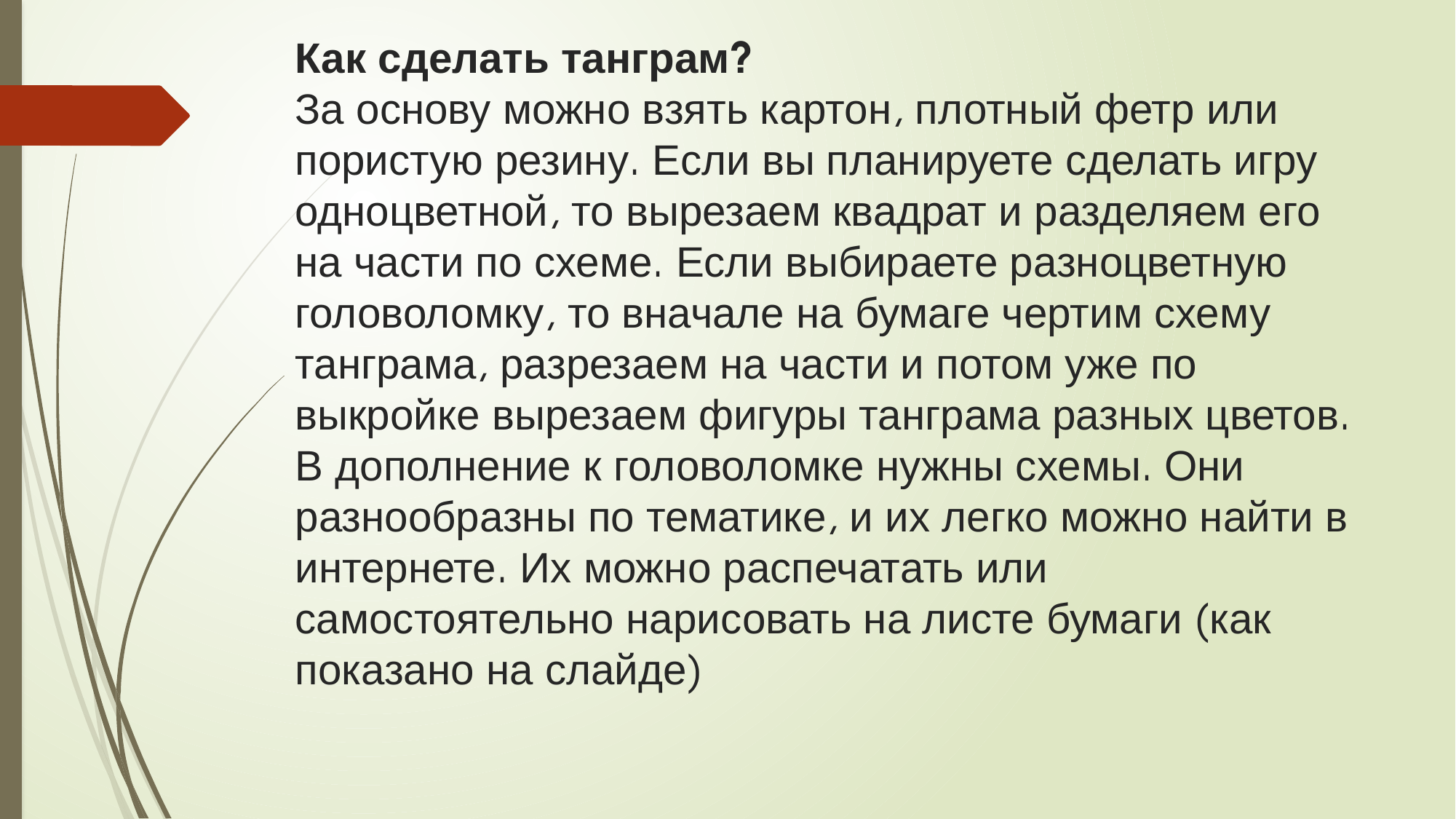

# Как сделать танграм? За основу можно взять картон, плотный фетр или пористую резину. Если вы планируете сделать игру одноцветной, то вырезаем квадрат и разделяем его на части по схеме. Если выбираете разноцветную головоломку, то вначале на бумаге чертим схему танграма, разрезаем на части и потом уже по выкройке вырезаем фигуры танграма разных цветов. В дополнение к головоломке нужны схемы. Они разнообразны по тематике, и их легко можно найти в интернете. Их можно распечатать или самостоятельно нарисовать на листе бумаги (как показано на слайде)